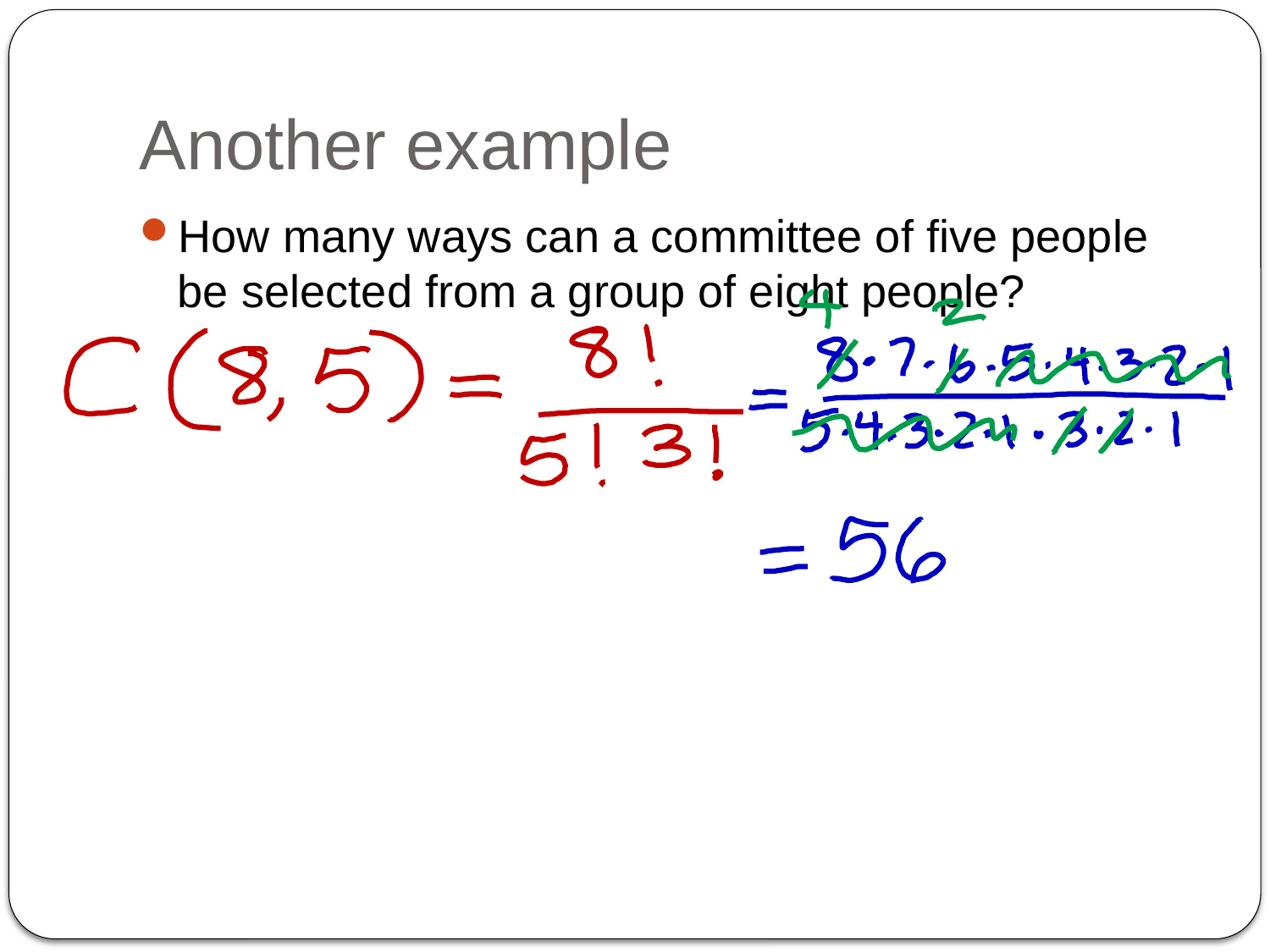

# Another example
How many ways can a committee of five people be selected from a group of eight people?